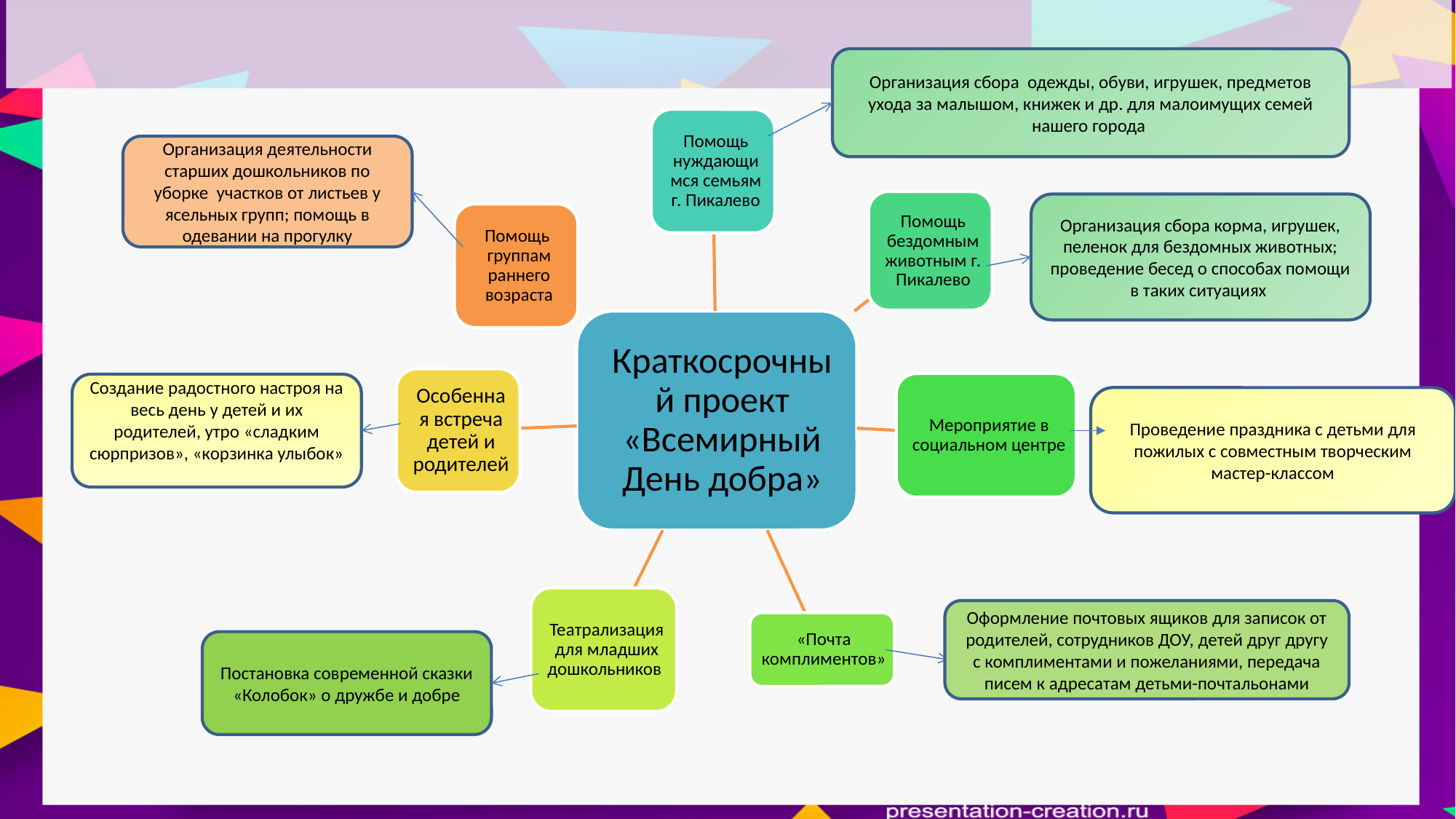

Организация сбора  одежды, обуви, игрушек, предметов ухода за малышом, книжек и др. для малоимущих семей нашего города
Краткосрочный проект «Всемирный День добра»
Помощь нуждающимся семьям г. Пикалево
Помощь бездомным животным г. Пикалево
Мероприятие в социальном центре
«Почта комплиментов»
Театрализация для младших дошкольников
Особенная встреча детей и родителей
Помощь  группам раннего возраста
Организация деятельности старших дошкольников по уборке  участков от листьев у ясельных групп; помощь в одевании на прогулку
Организация сбора корма, игрушек, пеленок для бездомных животных; проведение бесед о способах помощи в таких ситуациях
Создание радостного настроя на весь день у детей и их родителей, утро «сладким сюрпризов», «корзинка улыбок»

Проведение праздника с детьми для пожилых с совместным творческим мастер-классом
Оформление почтовых ящиков для записок от родителей, сотрудников ДОУ, детей друг другу с комплиментами и пожеланиями, передача писем к адресатам детьми-почтальонами
Постановка современной сказки «Колобок» о дружбе и добре